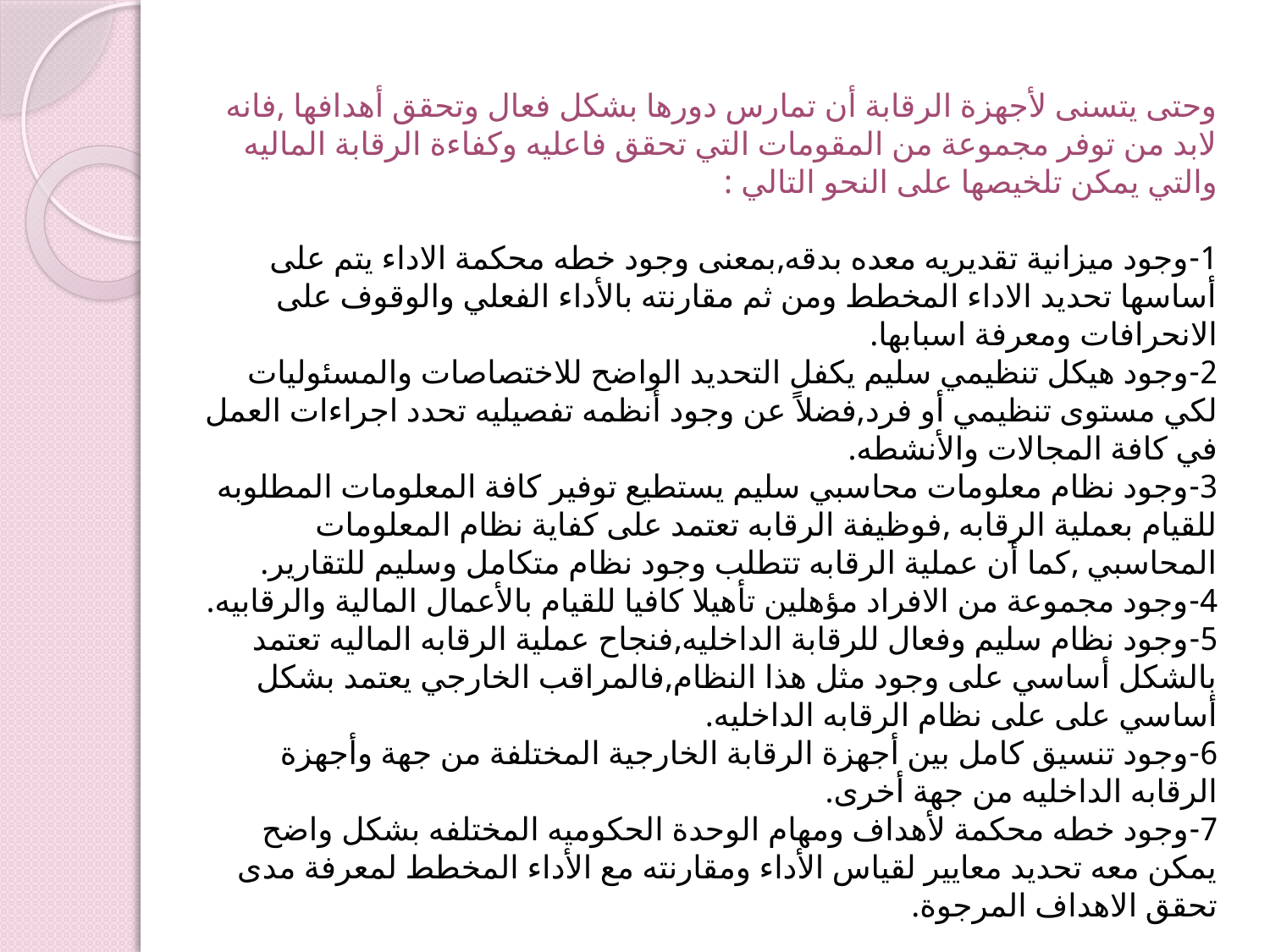

وحتى يتسنى لأجهزة الرقابة أن تمارس دورها بشكل فعال وتحقق أهدافها ,فانه لابد من توفر مجموعة من المقومات التي تحقق فاعليه وكفاءة الرقابة الماليه والتي يمكن تلخيصها على النحو التالي :
1-وجود ميزانية تقديريه معده بدقه,بمعنى وجود خطه محكمة الاداء يتم على أساسها تحديد الاداء المخطط ومن ثم مقارنته بالأداء الفعلي والوقوف على الانحرافات ومعرفة اسبابها.
2-وجود هيكل تنظيمي سليم يكفل التحديد الواضح للاختصاصات والمسئوليات لكي مستوى تنظيمي أو فرد,فضلاً عن وجود أنظمه تفصيليه تحدد اجراءات العمل في كافة المجالات والأنشطه.
3-وجود نظام معلومات محاسبي سليم يستطيع توفير كافة المعلومات المطلوبه للقيام بعملية الرقابه ,فوظيفة الرقابه تعتمد على كفاية نظام المعلومات المحاسبي ,كما أن عملية الرقابه تتطلب وجود نظام متكامل وسليم للتقارير.
4-وجود مجموعة من الافراد مؤهلين تأهيلا كافيا للقيام بالأعمال المالية والرقابيه.
5-وجود نظام سليم وفعال للرقابة الداخليه,فنجاح عملية الرقابه الماليه تعتمد بالشكل أساسي على وجود مثل هذا النظام,فالمراقب الخارجي يعتمد بشكل أساسي على على نظام الرقابه الداخليه.
6-وجود تنسيق كامل بين أجهزة الرقابة الخارجية المختلفة من جهة وأجهزة الرقابه الداخليه من جهة أخرى.
7-وجود خطه محكمة لأهداف ومهام الوحدة الحكوميه المختلفه بشكل واضح يمكن معه تحديد معايير لقياس الأداء ومقارنته مع الأداء المخطط لمعرفة مدى تحقق الاهداف المرجوة.